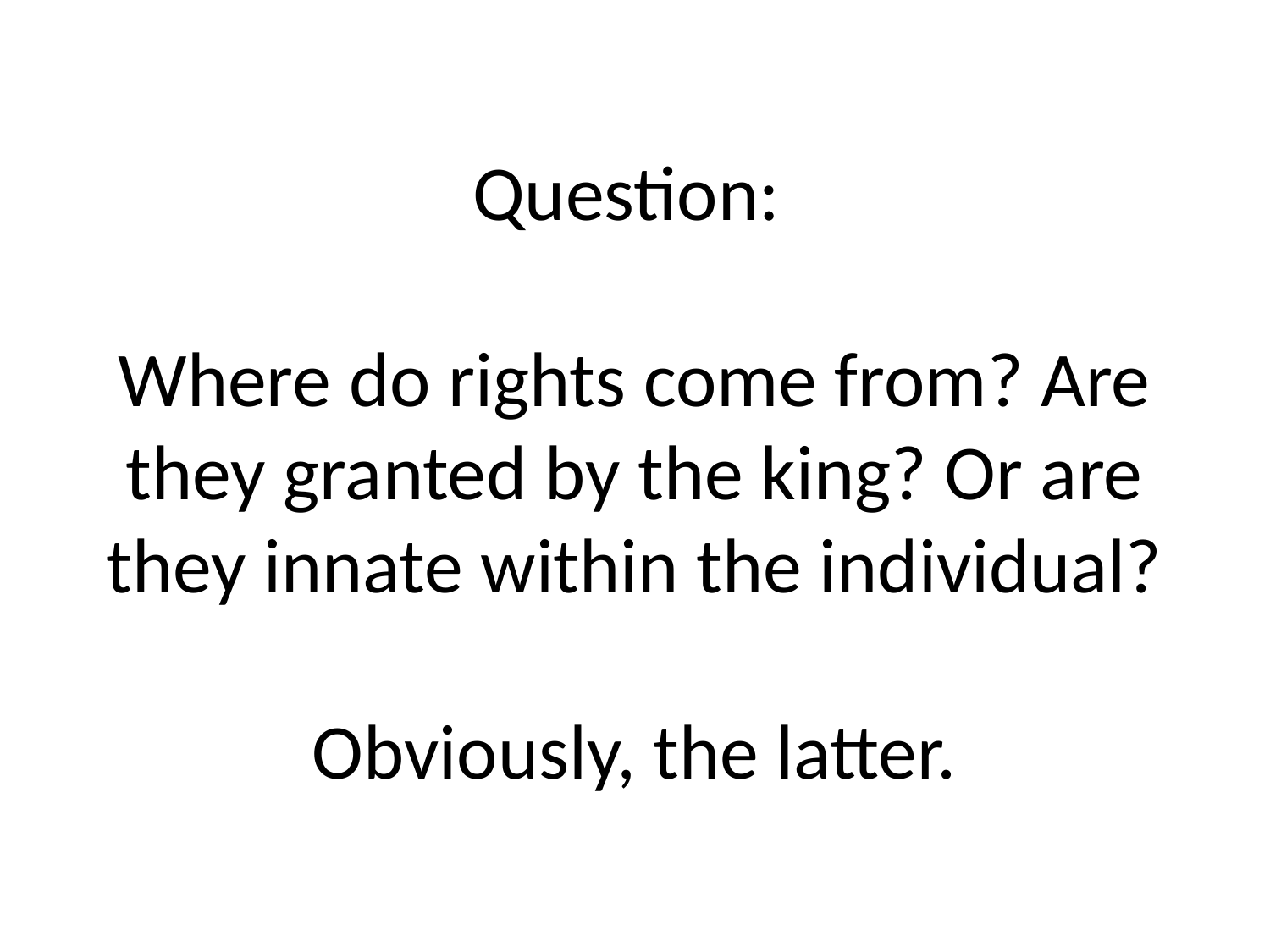

# Question: Where do rights come from? Are they granted by the king? Or are they innate within the individual? Obviously, the latter.